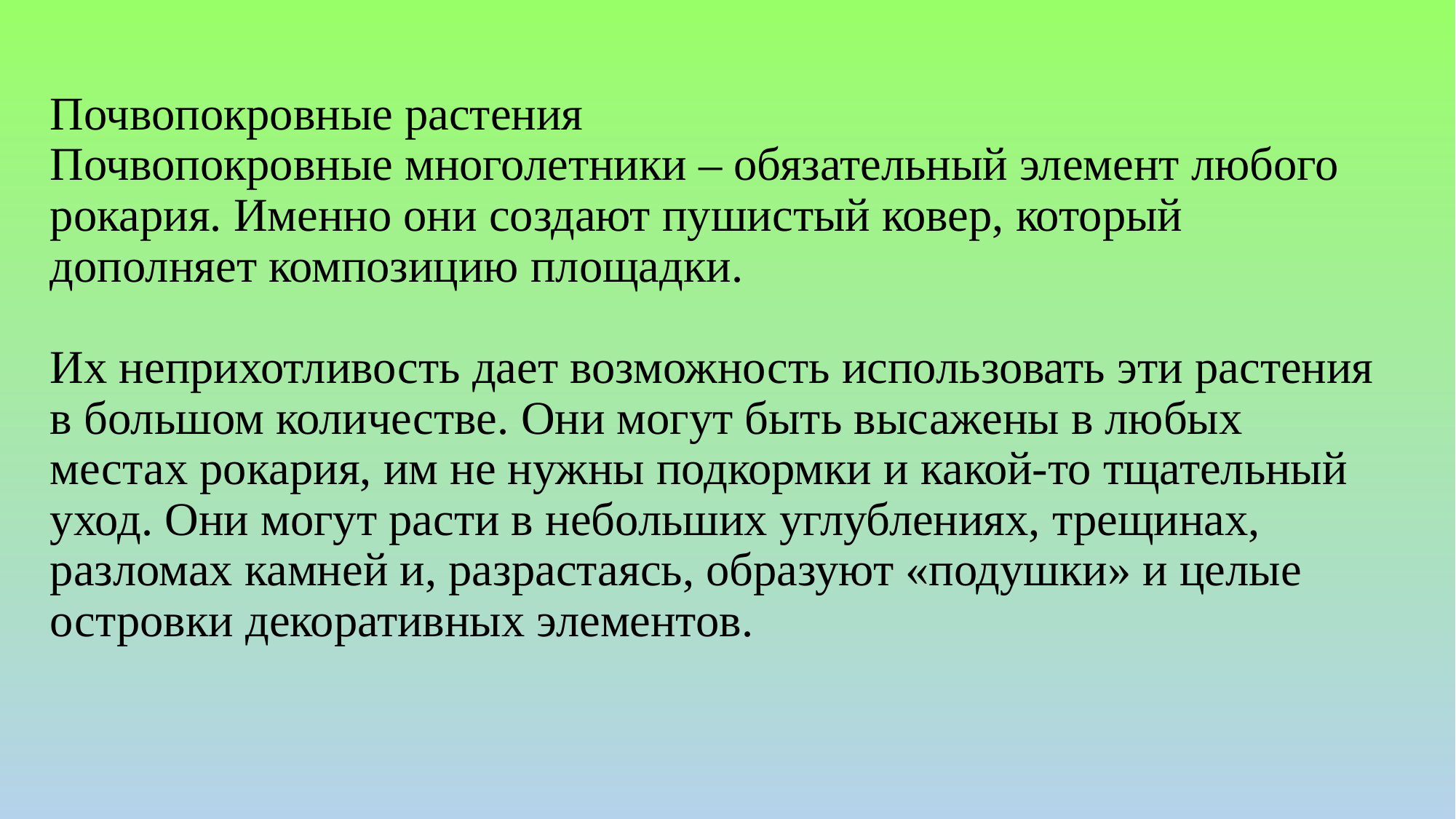

# Почвопокровные растения Почвопокровные многолетники – обязательный элемент любого рокария. Именно они создают пушистый ковер, который дополняет композицию площадки. Их неприхотливость дает возможность использовать эти растения в большом количестве. Они могут быть высажены в любых местах рокария, им не нужны подкормки и какой-то тщательный уход. Они могут расти в небольших углублениях, трещинах, разломах камней и, разрастаясь, образуют «подушки» и целые островки декоративных элементов.